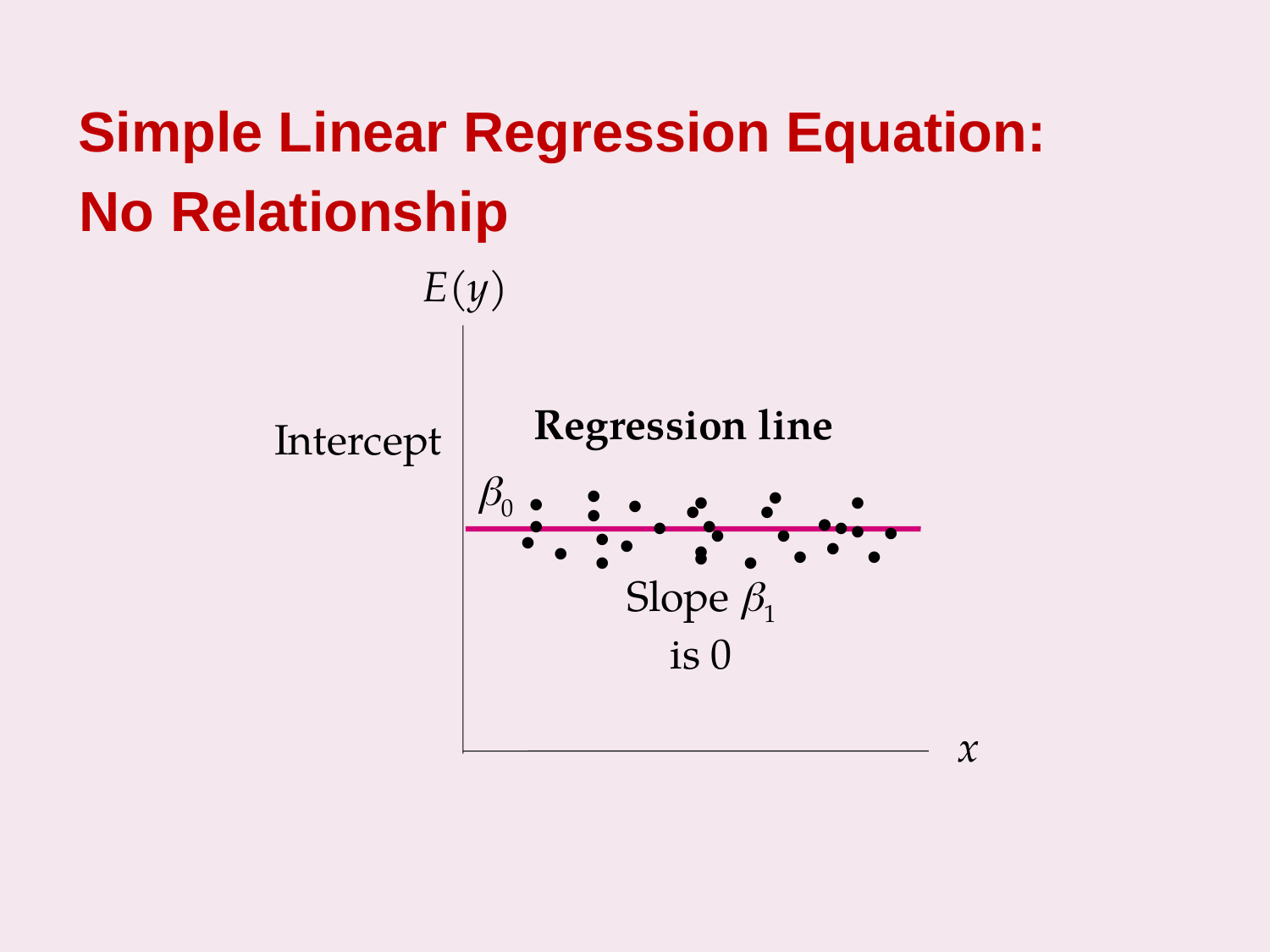

Simple Linear Regression Equation:
No Relationship
E(y)

Regression line
Intercept
             β0
•
•
•
•
•
•
•
•
•
•
•
•
•
•
•
•
•
•
•
•
•
•
•
•
•
•
•
•
•
•

Slope β1
is 0
x